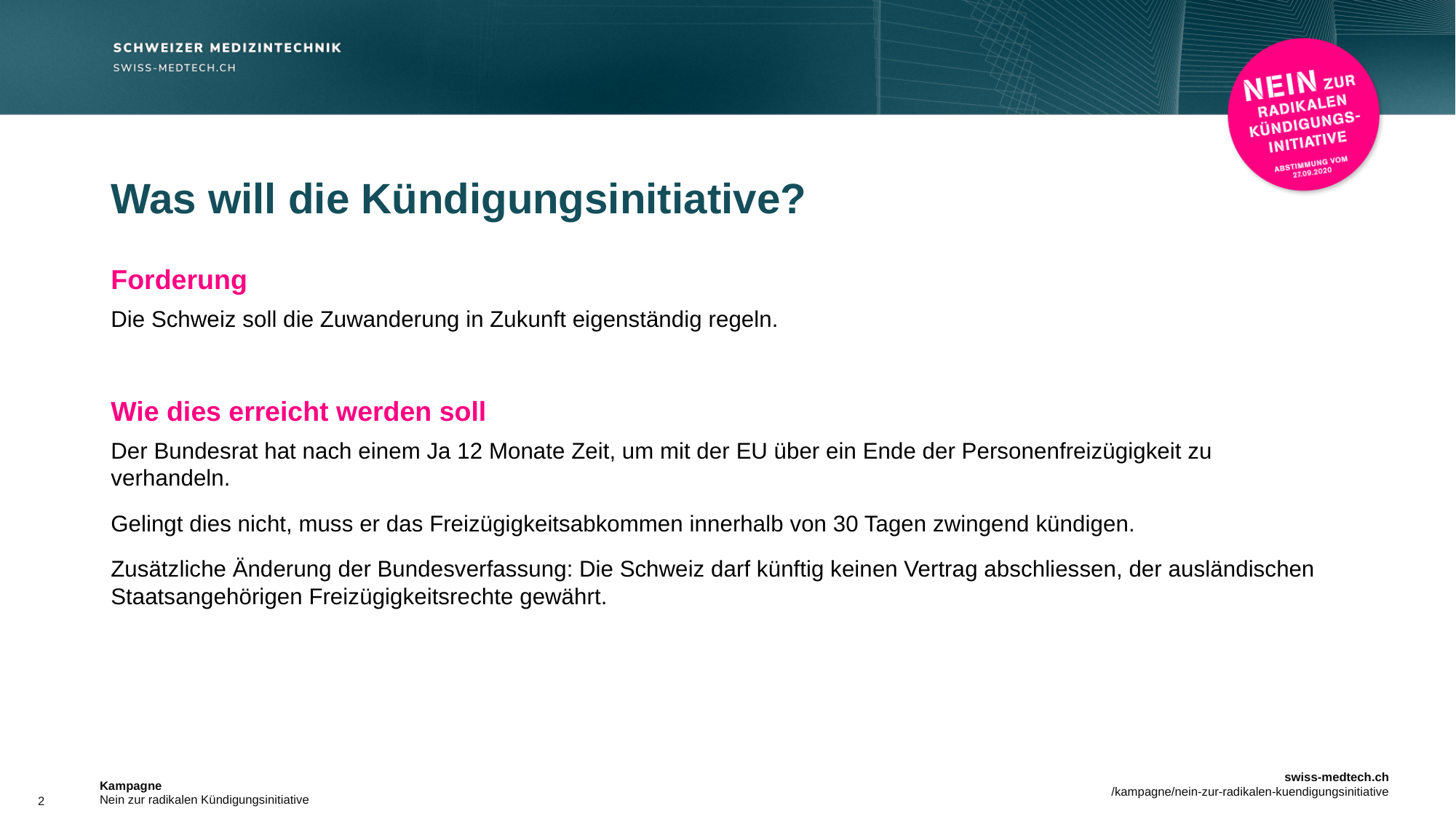

# Was will die Kündigungsinitiative?
Forderung
Die Schweiz soll die Zuwanderung in Zukunft eigenständig regeln.

Wie dies erreicht werden soll
Der Bundesrat hat nach einem Ja 12 Monate Zeit, um mit der EU über ein Ende der Personenfreizügigkeit zu verhandeln.
Gelingt dies nicht, muss er das Freizügigkeitsabkommen innerhalb von 30 Tagen zwingend kündigen.
Zusätzliche Änderung der Bundesverfassung: Die Schweiz darf künftig keinen Vertrag abschliessen, der ausländischen Staatsangehörigen Freizügigkeitsrechte gewährt.

2